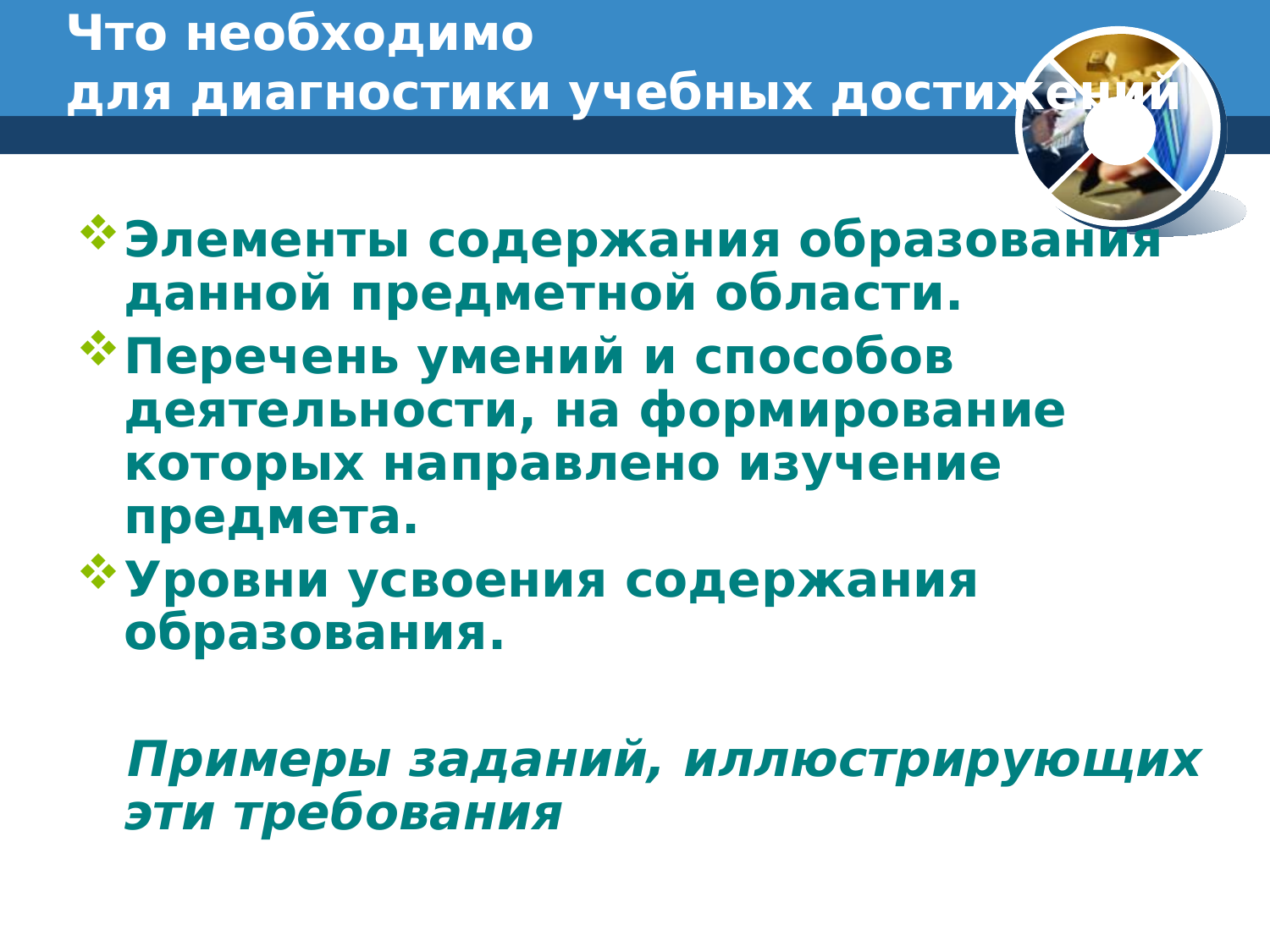

Что необходимо
для диагностики учебных достижений
Элементы содержания образования данной предметной области.
Перечень умений и способов деятельности, на формирование которых направлено изучение предмета.
Уровни усвоения содержания образования.

   Примеры заданий, иллюстрирующих эти требования